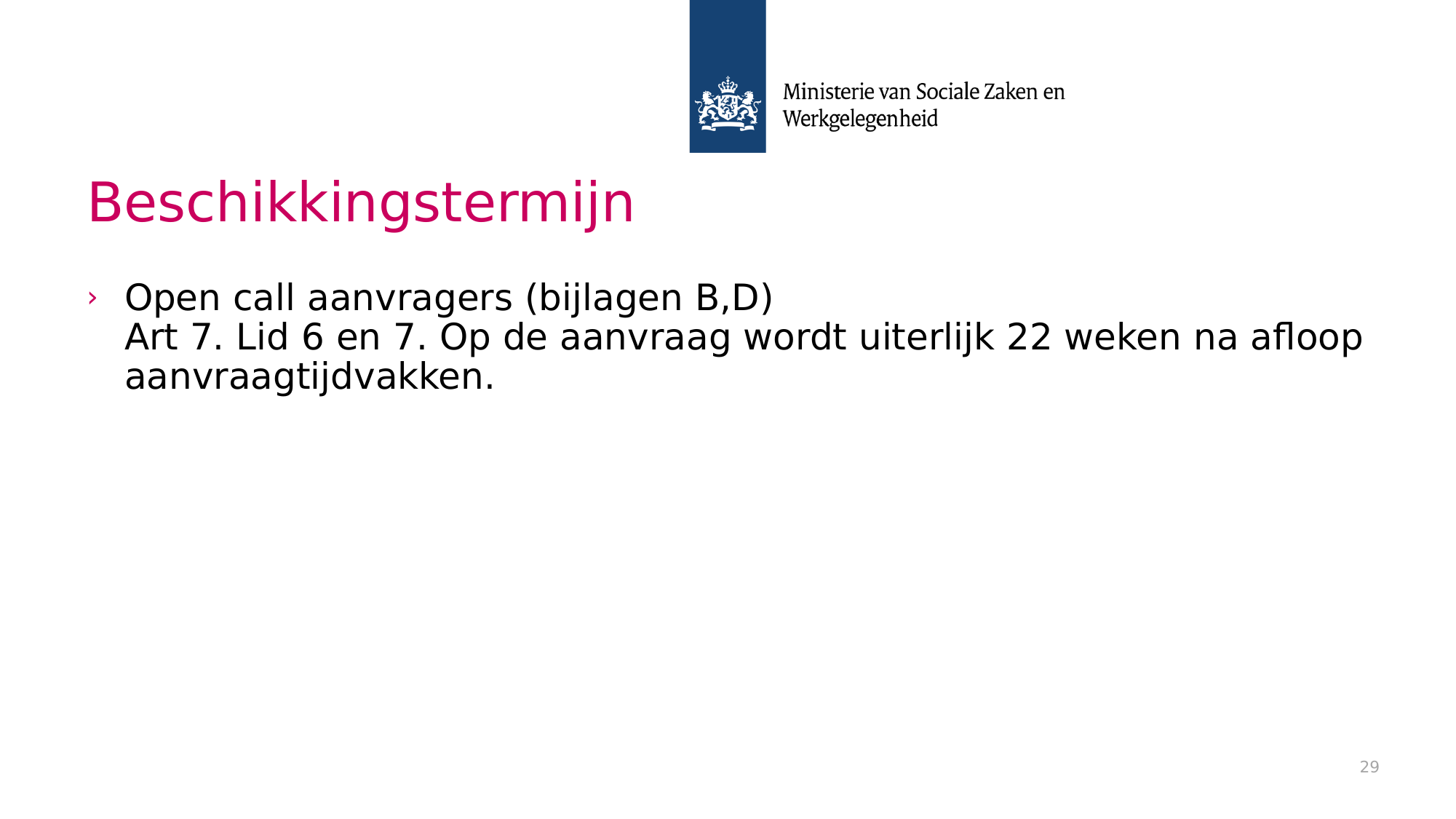

# Beschikkingstermijn
Open call aanvragers (bijlagen B,D)
Art 7. Lid 6 en 7. Op de aanvraag wordt uiterlijk 22 weken na afloop aanvraagtijdvakken.

29